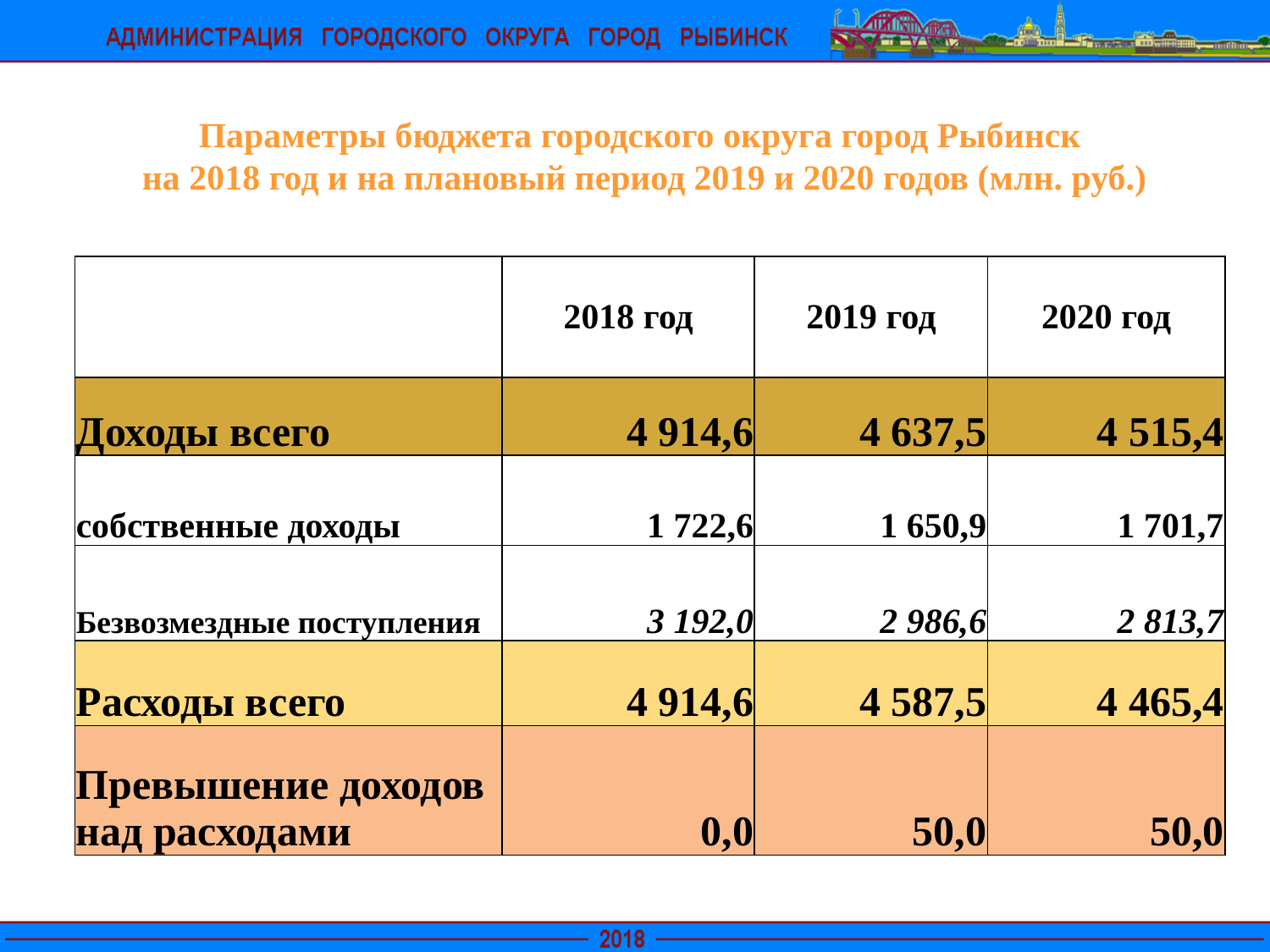

Параметры бюджета городского округа город Рыбинск
 на 2018 год и на плановый период 2019 и 2020 годов (млн. руб.)
|  | 2018 год | 2019 год | 2020 год |
| --- | --- | --- | --- |
| Доходы всего | 4 914,6 | 4 637,5 | 4 515,4 |
| собственные доходы | 1 722,6 | 1 650,9 | 1 701,7 |
| Безвозмездные поступления | 3 192,0 | 2 986,6 | 2 813,7 |
| Расходы всего | 4 914,6 | 4 587,5 | 4 465,4 |
| Превышение доходов над расходами | 0,0 | 50,0 | 50,0 |